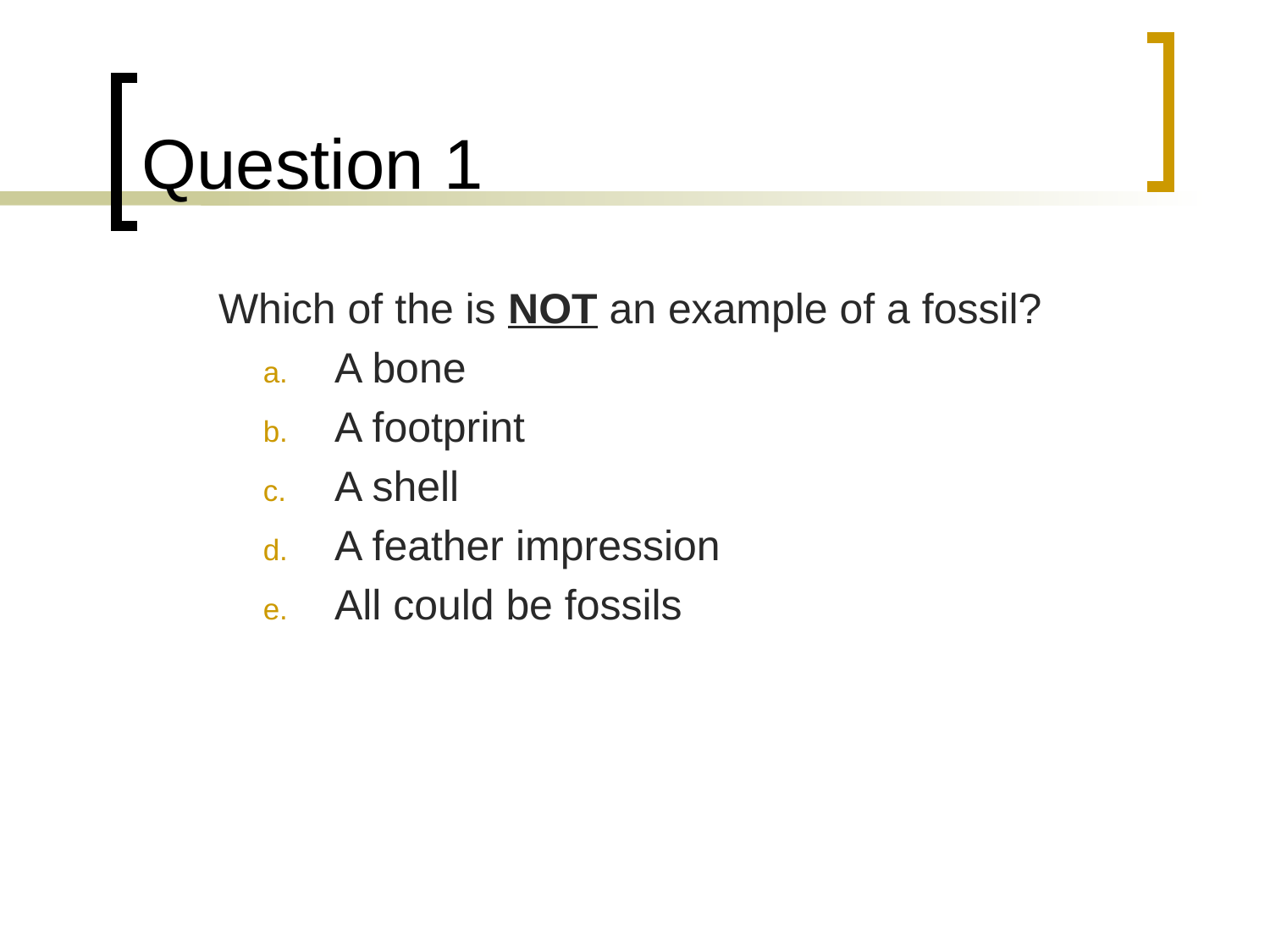

# Question 1
	 Which of the is NOT an example of a fossil?
A bone
A footprint
A shell
A feather impression
All could be fossils